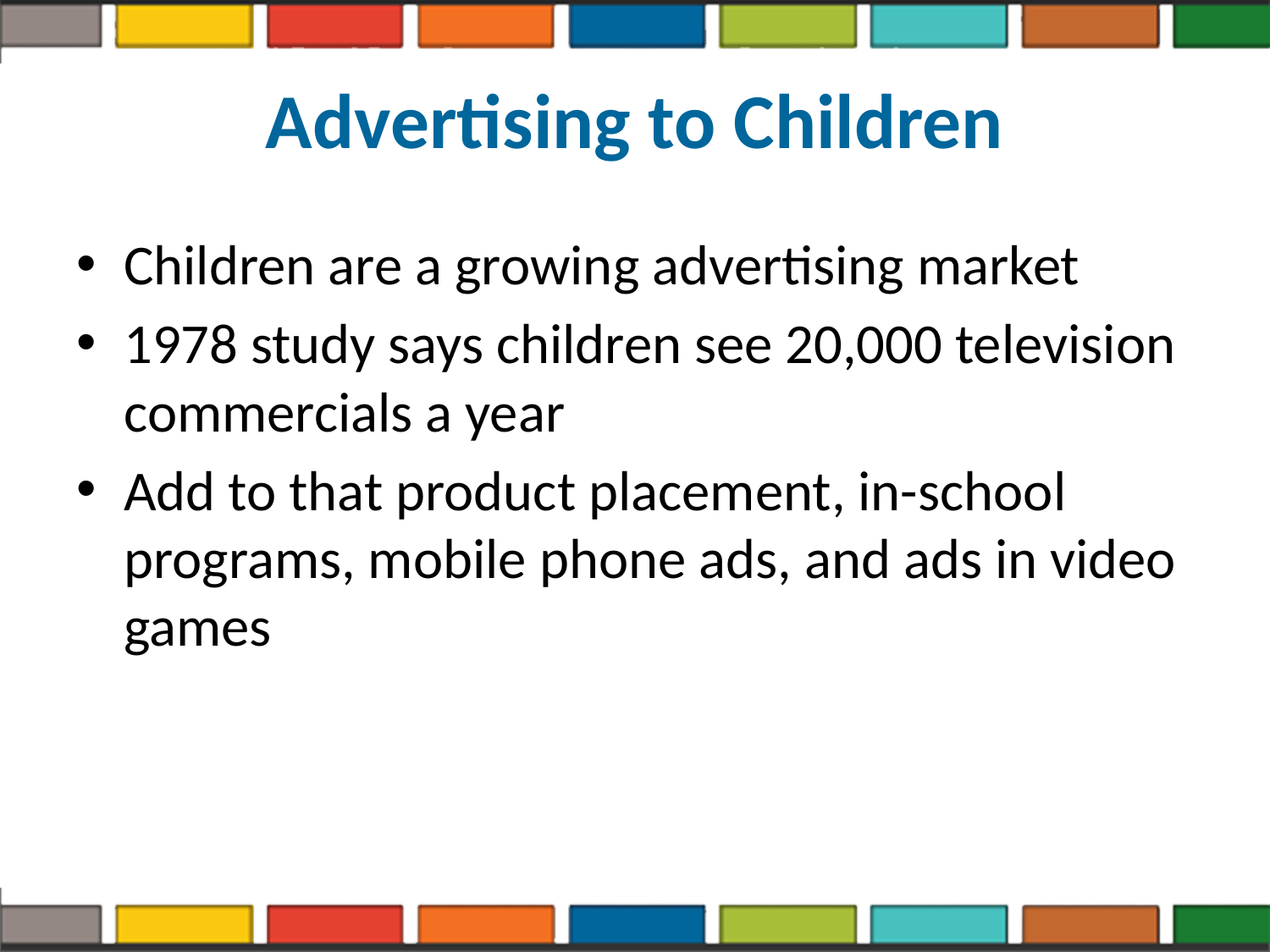

# Advertising to Children
Children are a growing advertising market
1978 study says children see 20,000 television commercials a year
Add to that product placement, in-school programs, mobile phone ads, and ads in video games